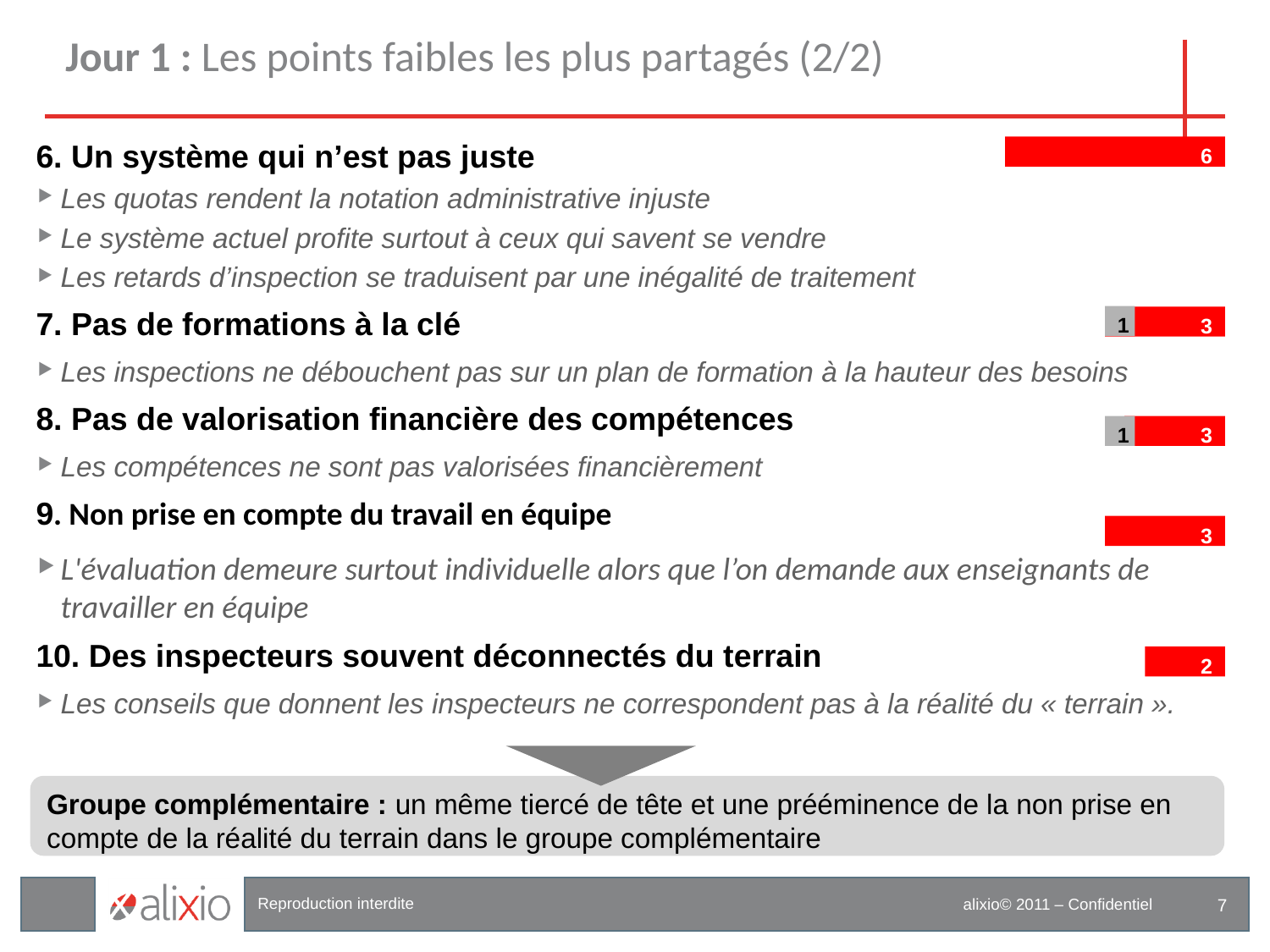

# Jour 1 : Les points faibles les plus partagés (2/2)
6. Un système qui n’est pas juste
Les quotas rendent la notation administrative injuste
Le système actuel profite surtout à ceux qui savent se vendre
Les retards d’inspection se traduisent par une inégalité de traitement
7. Pas de formations à la clé
Les inspections ne débouchent pas sur un plan de formation à la hauteur des besoins
8. Pas de valorisation financière des compétences
Les compétences ne sont pas valorisées financièrement
9. Non prise en compte du travail en équipe
L'évaluation demeure surtout individuelle alors que l’on demande aux enseignants de travailler en équipe
10. Des inspecteurs souvent déconnectés du terrain
Les conseils que donnent les inspecteurs ne correspondent pas à la réalité du « terrain ».

6
1
3
1
3
3
2

Groupe complémentaire : un même tiercé de tête et une prééminence de la non prise en compte de la réalité du terrain dans le groupe complémentaire
7